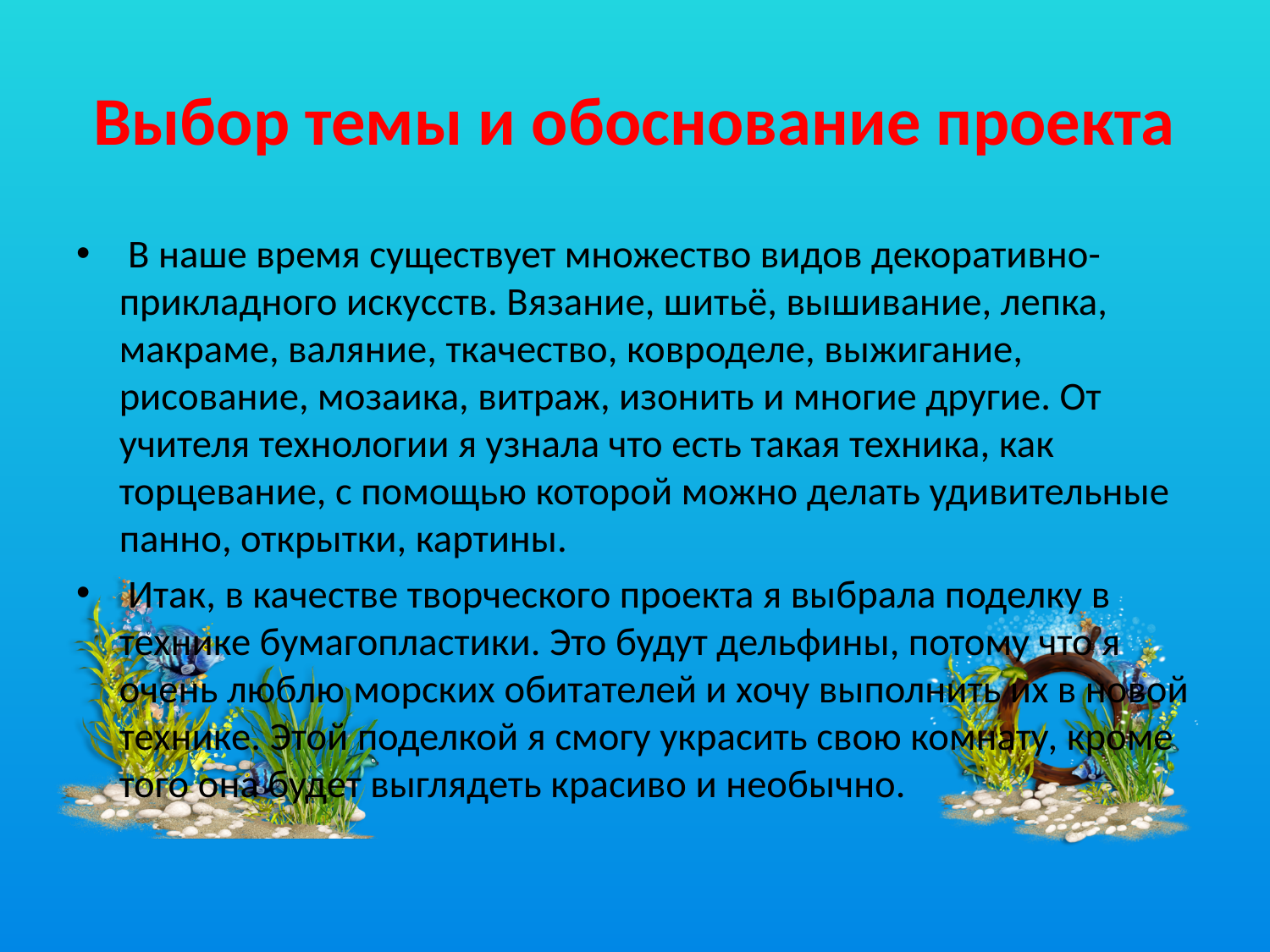

# Выбор темы и обоснование проекта
 В наше время существует множество видов декоративно-прикладного искусств. Вязание, шитьё, вышивание, лепка, макраме, валяние, ткачество, ковроделе, выжигание, рисование, мозаика, витраж, изонить и многие другие. От учителя технологии я узнала что есть такая техника, как торцевание, с помощью которой можно делать удивительные панно, открытки, картины.
 Итак, в качестве творческого проекта я выбрала поделку в технике бумагопластики. Это будут дельфины, потому что я очень люблю морских обитателей и хочу выполнить их в новой технике. Этой поделкой я смогу украсить свою комнату, кроме того она будет выглядеть красиво и необычно.